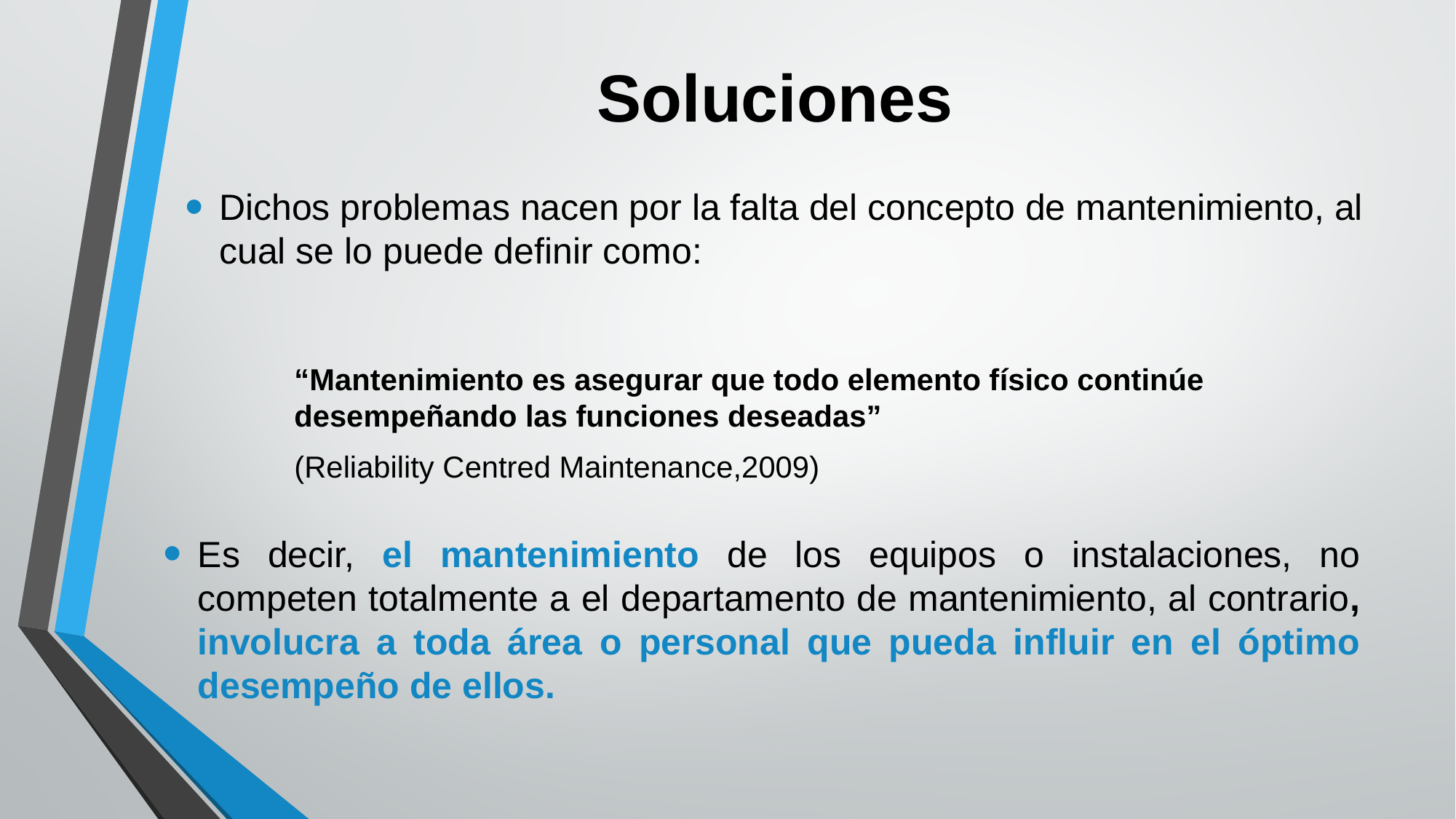

# Soluciones
Dichos problemas nacen por la falta del concepto de mantenimiento, al cual se lo puede definir como:
“Mantenimiento es asegurar que todo elemento físico continúe desempeñando las funciones deseadas”
(Reliability Centred Maintenance,2009)
Es decir, el mantenimiento de los equipos o instalaciones, no competen totalmente a el departamento de mantenimiento, al contrario, involucra a toda área o personal que pueda influir en el óptimo desempeño de ellos.